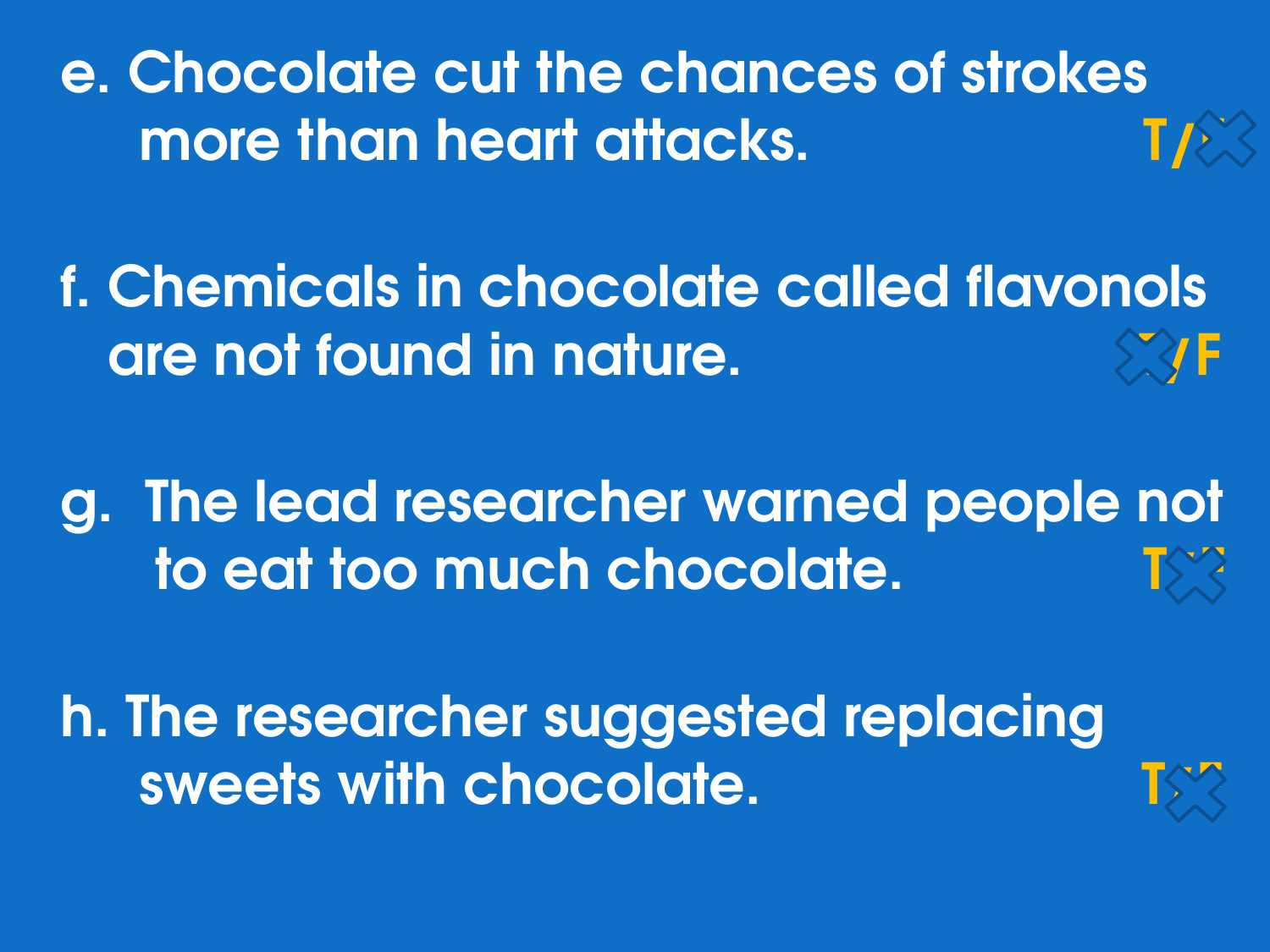

e. Chocolate cut the chances of strokes
     more than heart attacks.                     T/F
	f. Chemicals in chocolate called flavonols
   are not found in nature.                         T/F
	g.  The lead researcher warned people not
      to eat too much chocolate.               T/F
	h. The researcher suggested replacing
     sweets with chocolate.                        T/F

#